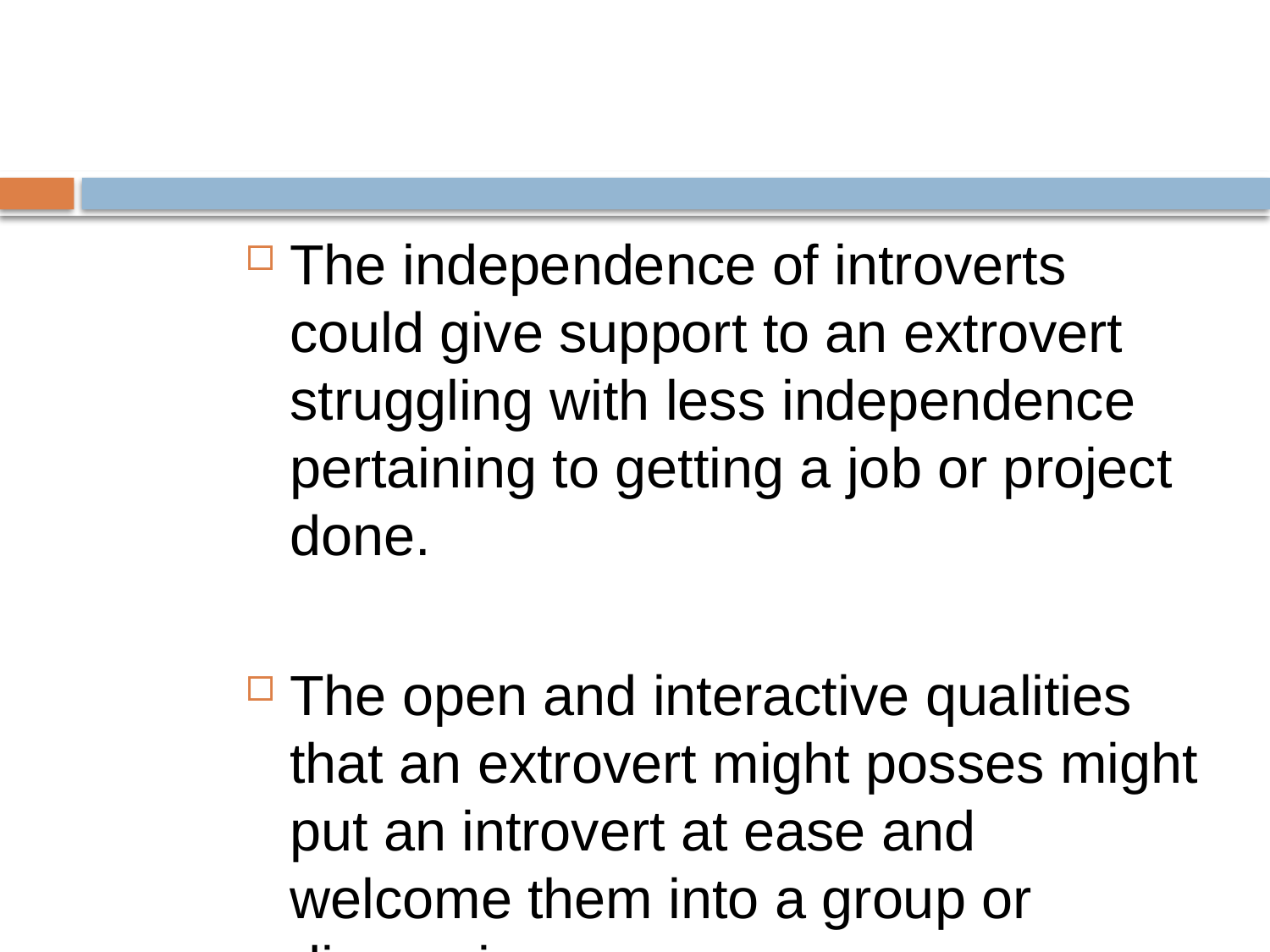

The independence of introverts could give support to an extrovert struggling with less independence pertaining to getting a job or project done.

The open and interactive qualities that an extrovert might posses might put an introvert at ease and welcome them into a group or discussion.